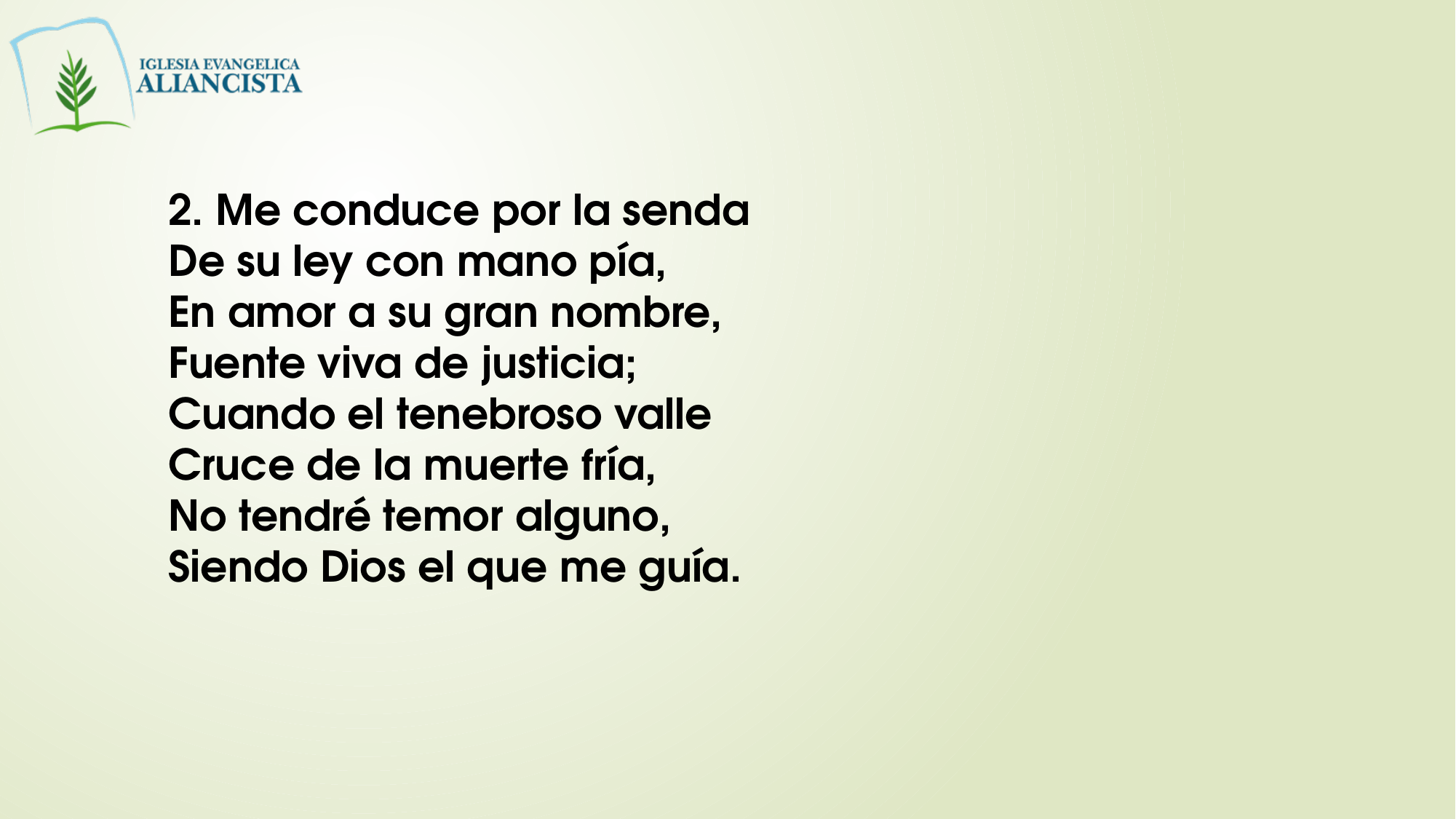

2. Me conduce por la senda
De su ley con mano pía,
En amor a su gran nombre,
Fuente viva de justicia;
Cuando el tenebroso valle
Cruce de la muerte fría,
No tendré temor alguno,
Siendo Dios el que me guía.